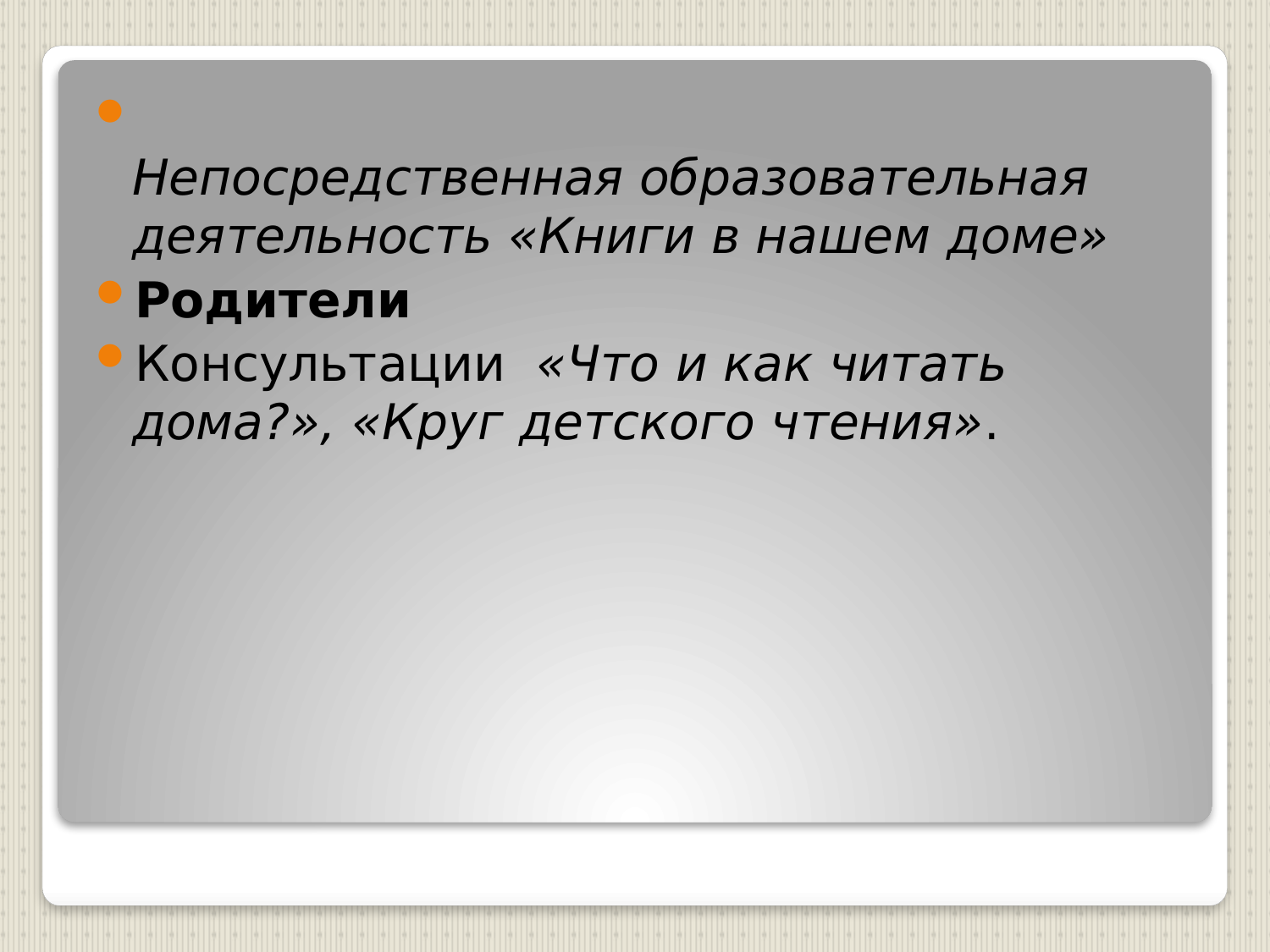

Непосредственная образовательная деятельность «Книги в нашем доме»
Родители
Консультации  «Что и как читать дома?», «Круг детского чтения».